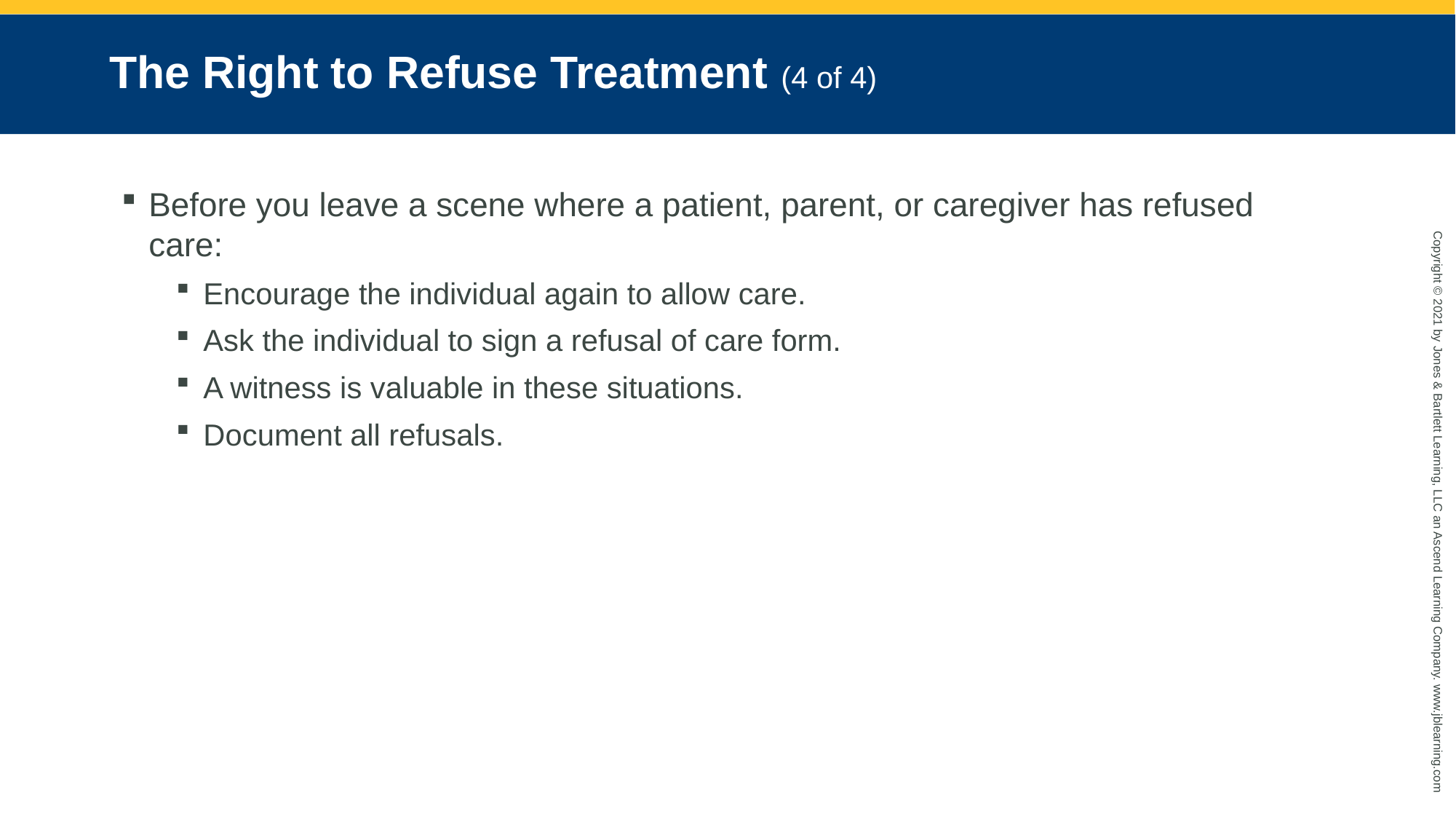

# The Right to Refuse Treatment (4 of 4)
Before you leave a scene where a patient, parent, or caregiver has refused care:
Encourage the individual again to allow care.
Ask the individual to sign a refusal of care form.
A witness is valuable in these situations.
Document all refusals.